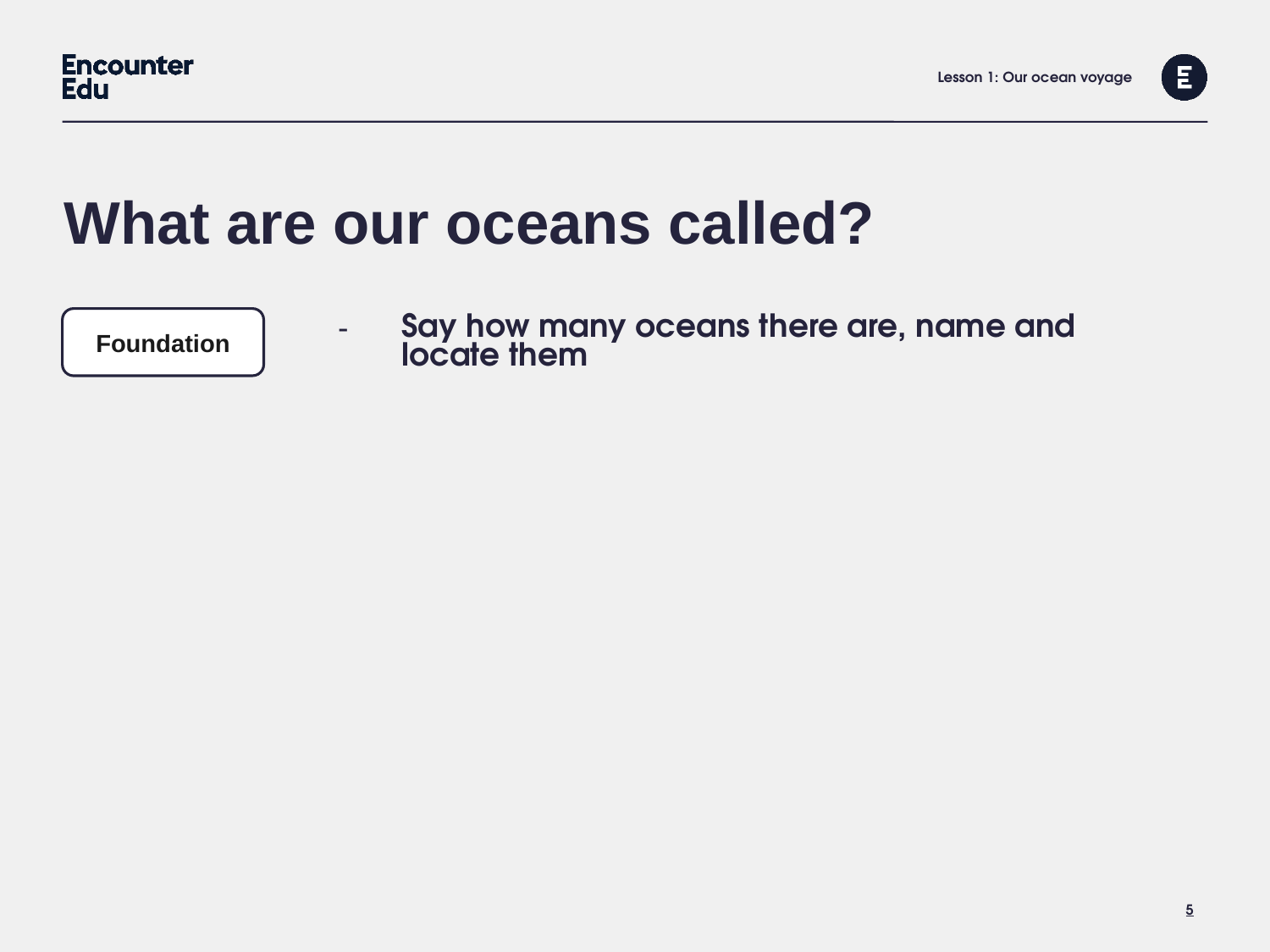

Lesson 1: Our ocean voyage
What are our oceans called?
| Say how many oceans there are, name and locate them |
| --- |
|  |
|  |
|  |
|  |
Foundation
5